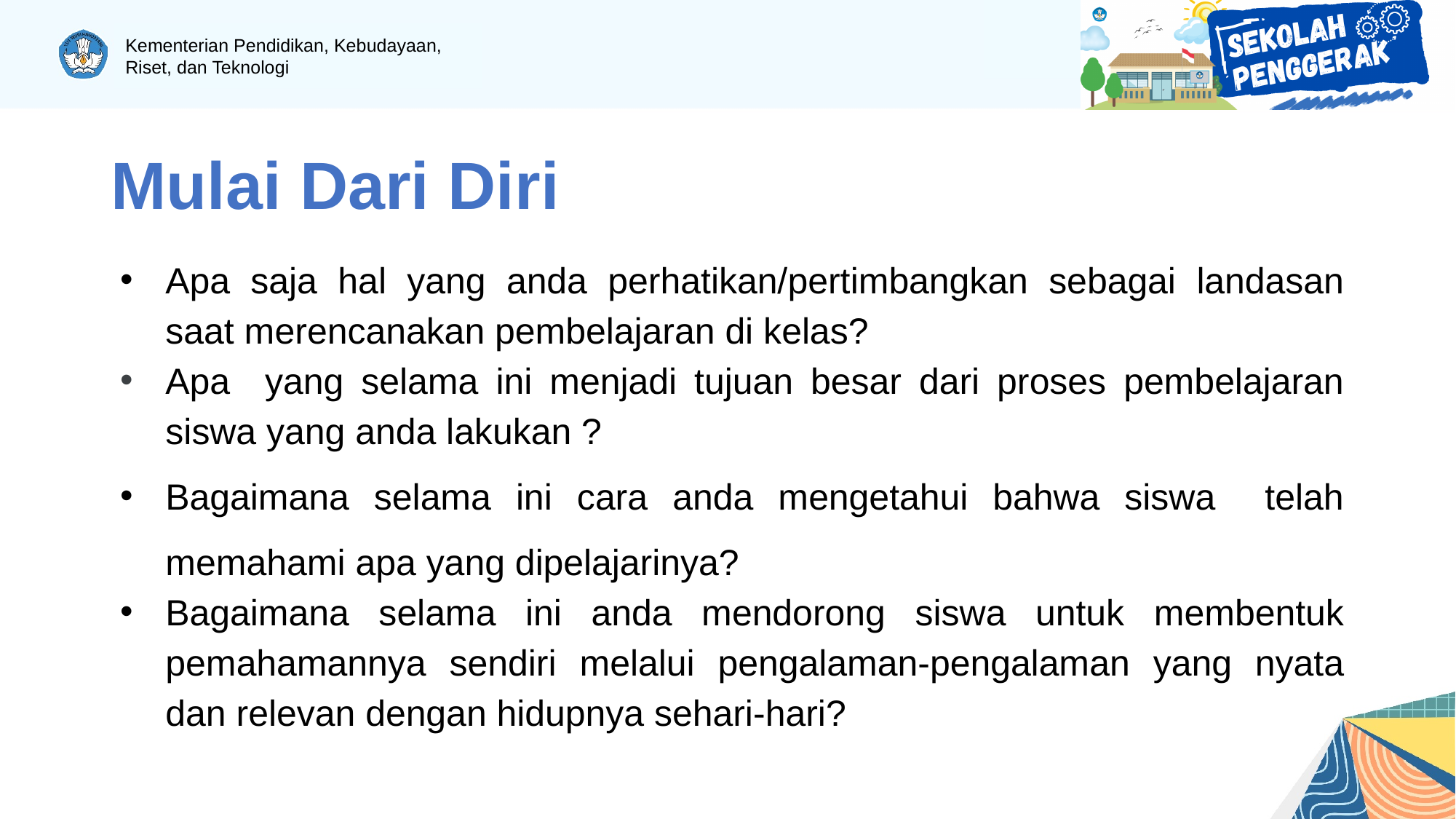

# Mulai Dari Diri
Apa saja hal yang anda perhatikan/pertimbangkan sebagai landasan saat merencanakan pembelajaran di kelas?
Apa  yang selama ini menjadi tujuan besar dari proses pembelajaran siswa yang anda lakukan ?
Bagaimana selama ini cara anda mengetahui bahwa siswa  telah memahami apa yang dipelajarinya?
Bagaimana selama ini anda mendorong siswa untuk membentuk pemahamannya sendiri melalui pengalaman-pengalaman yang nyata dan relevan dengan hidupnya sehari-hari?